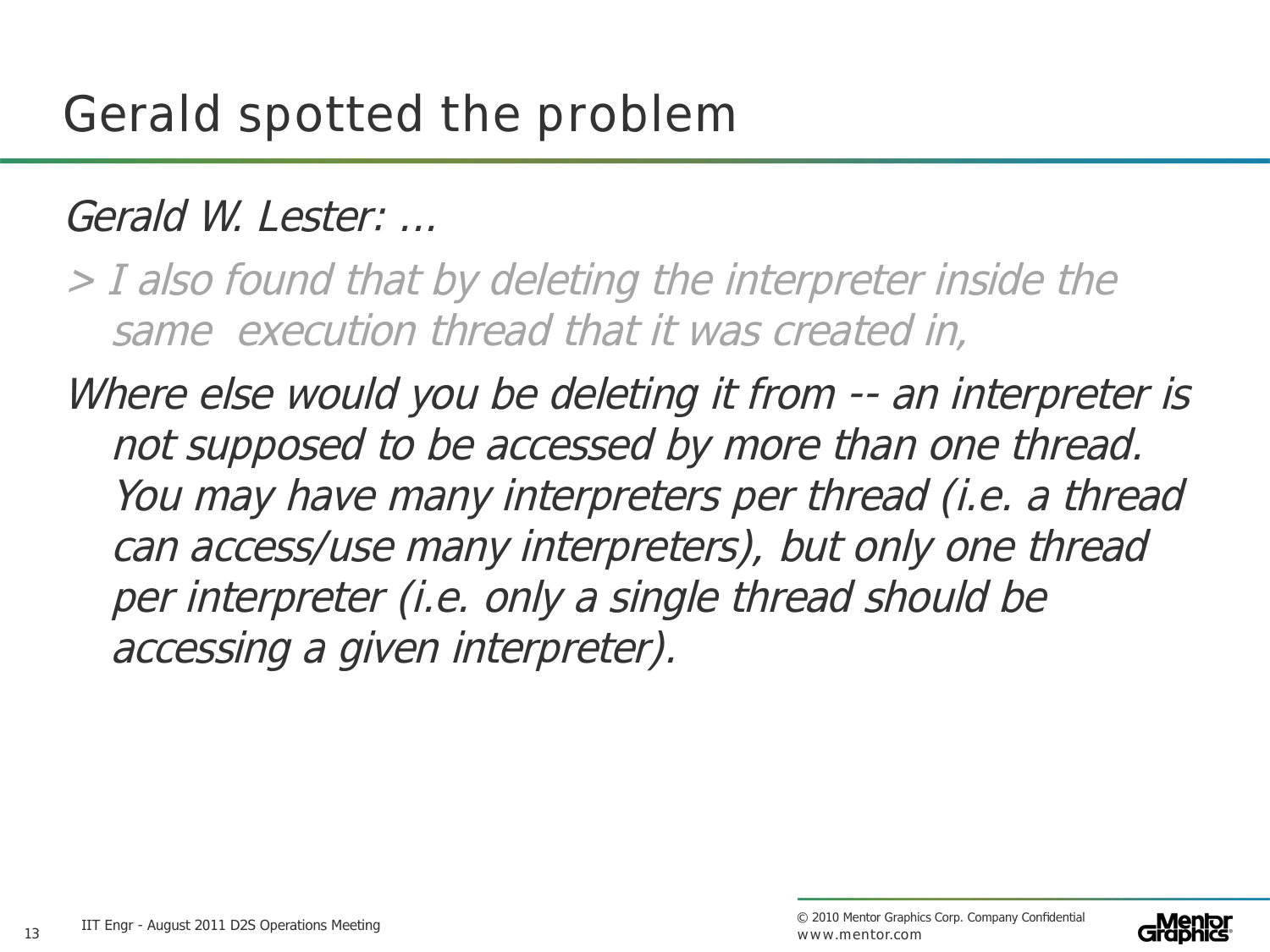

# Gerald spotted the problem
Gerald W. Lester: ...
> I also found that by deleting the interpreter inside the same  execution thread that it was created in,
Where else would you be deleting it from -- an interpreter is not supposed to be accessed by more than one thread. You may have many interpreters per thread (i.e. a thread can access/use many interpreters), but only one thread per interpreter (i.e. only a single thread should be accessing a given interpreter).
IIT Engr - August 2011 D2S Operations Meeting